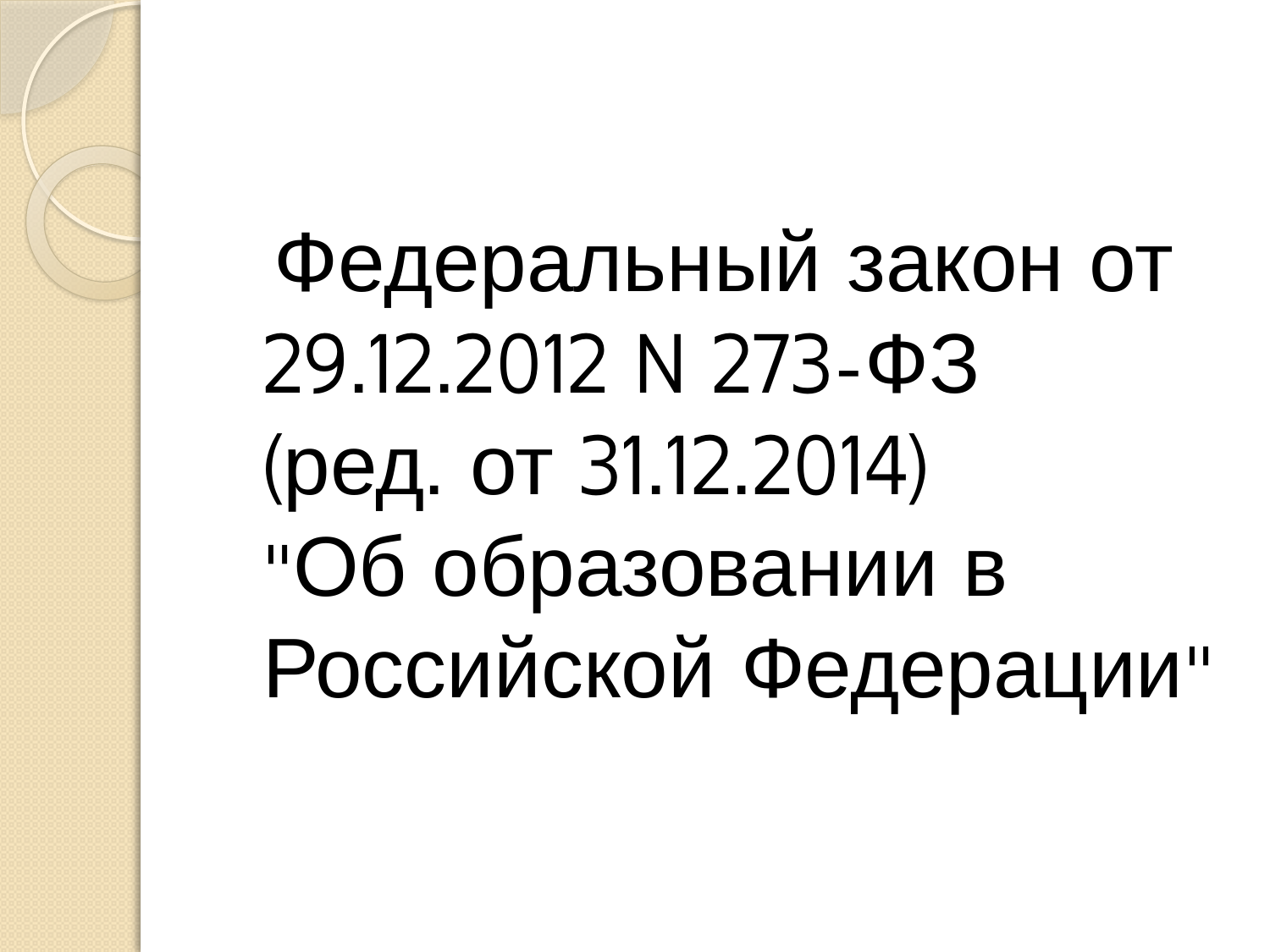

#
   Федеральный закон от 29.12.2012 N 273-ФЗ
(ред. от 31.12.2014)
"Об образовании в Российской Федерации"